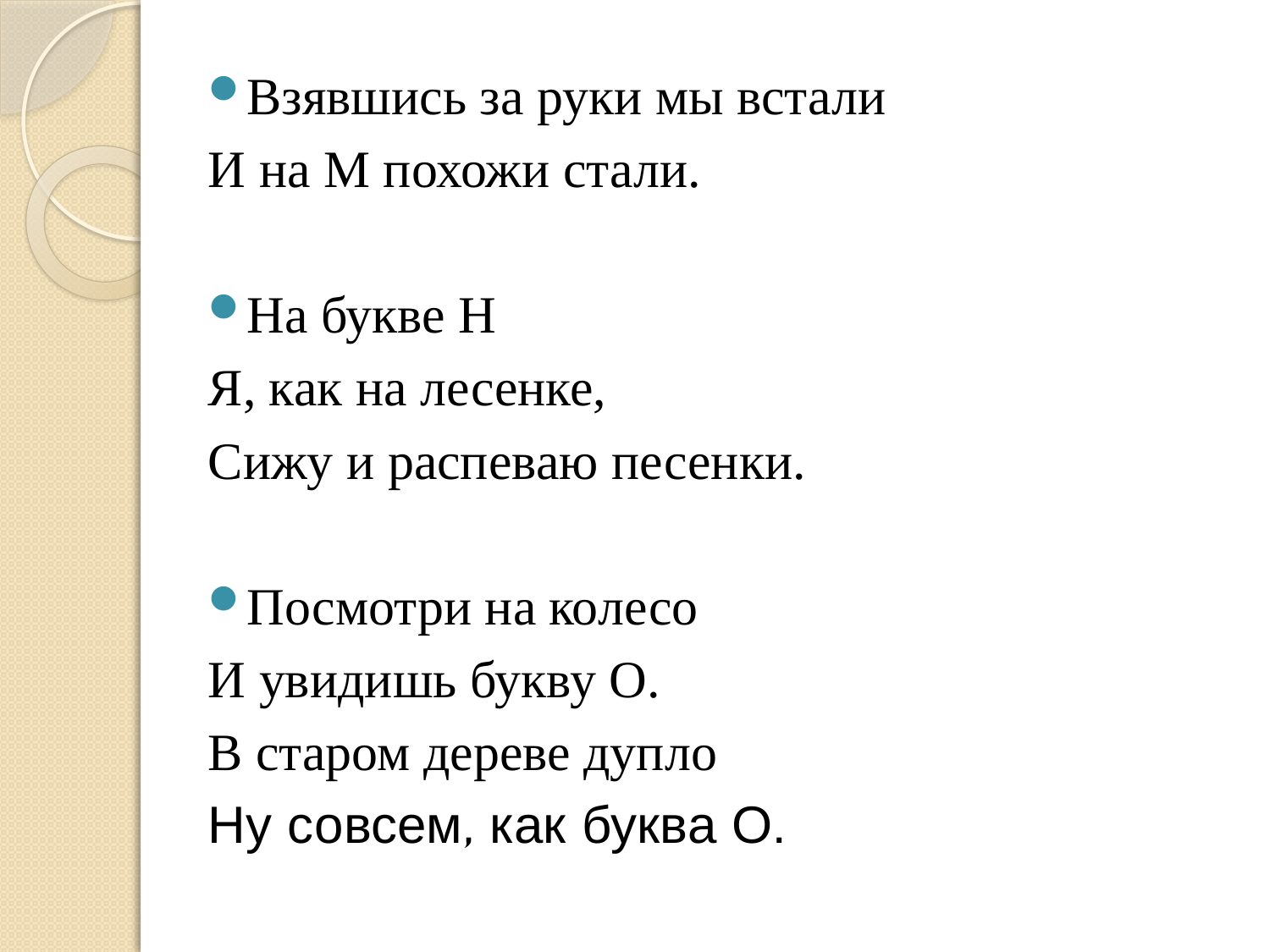

#
Взявшись за руки мы встали
И на М похожи стали.

На букве Н
Я, как на лесенке,
Сижу и распеваю песенки.

Посмотри на колесо
И увидишь букву О.
В старом дереве дупло
Ну совсем, как буква О.